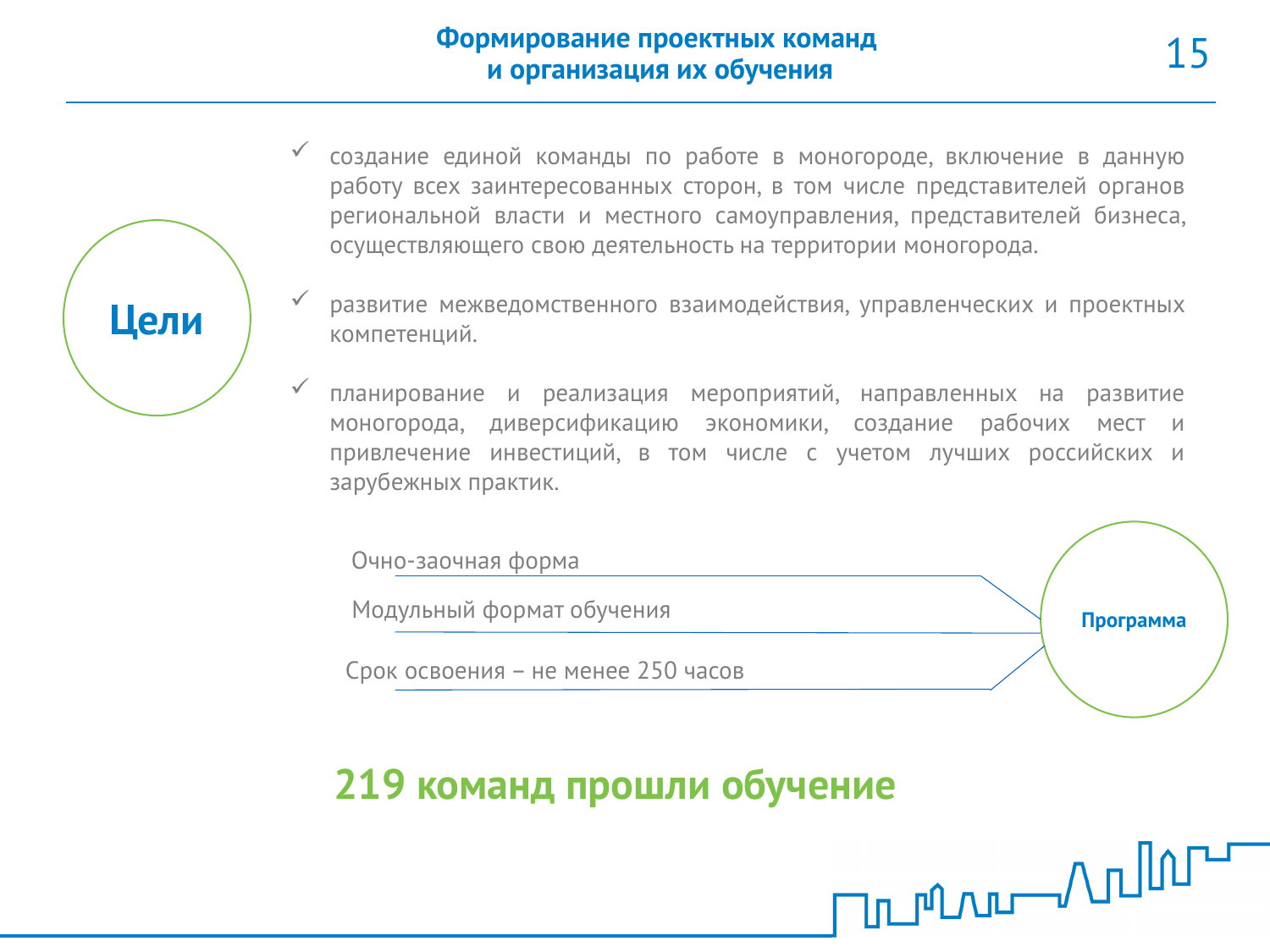

# Формирование проектных команд и организация их обучения
15
создание единой команды по работе в моногороде, включение в данную работу всех заинтересованных сторон, в том числе представителей органов региональной власти и местного самоуправления, представителей бизнеса, осуществляющего свою деятельность на территории моногорода.

развитие межведомственного взаимодействия, управленческих и проектных компетенций.

планирование и реализация мероприятий, направленных на развитие моногорода, диверсификацию экономики, создание рабочих мест и привлечение инвестиций, в том числе с учетом лучших российских и зарубежных практик.
Цели
Программа
Очно-заочная форма
Модульный формат обучения

Срок освоения – не менее 250 часов
219 команд прошли обучение